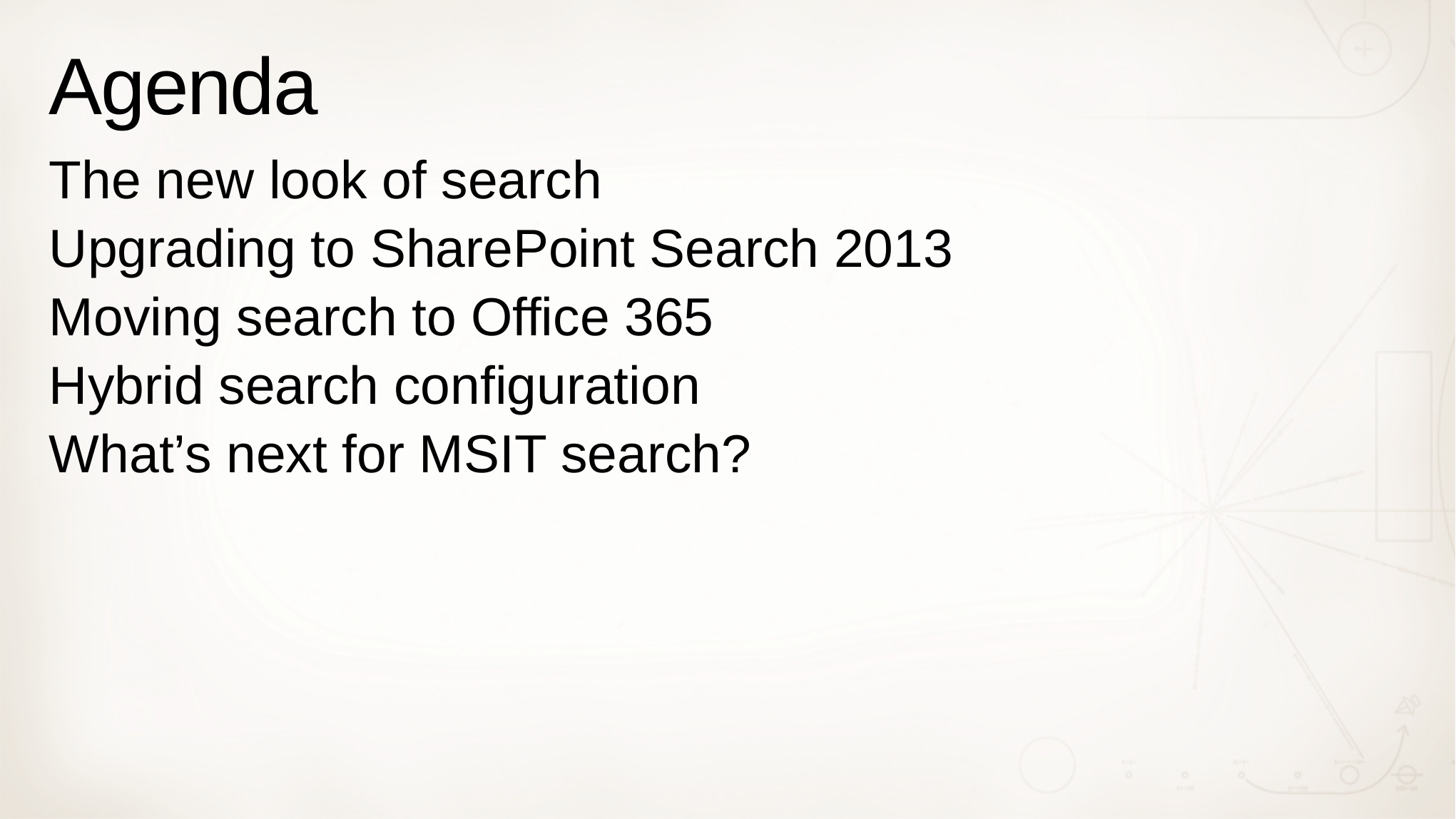

# Agenda
The new look of search
Upgrading to SharePoint Search 2013
Moving search to Office 365
Hybrid search configuration
What’s next for MSIT search?